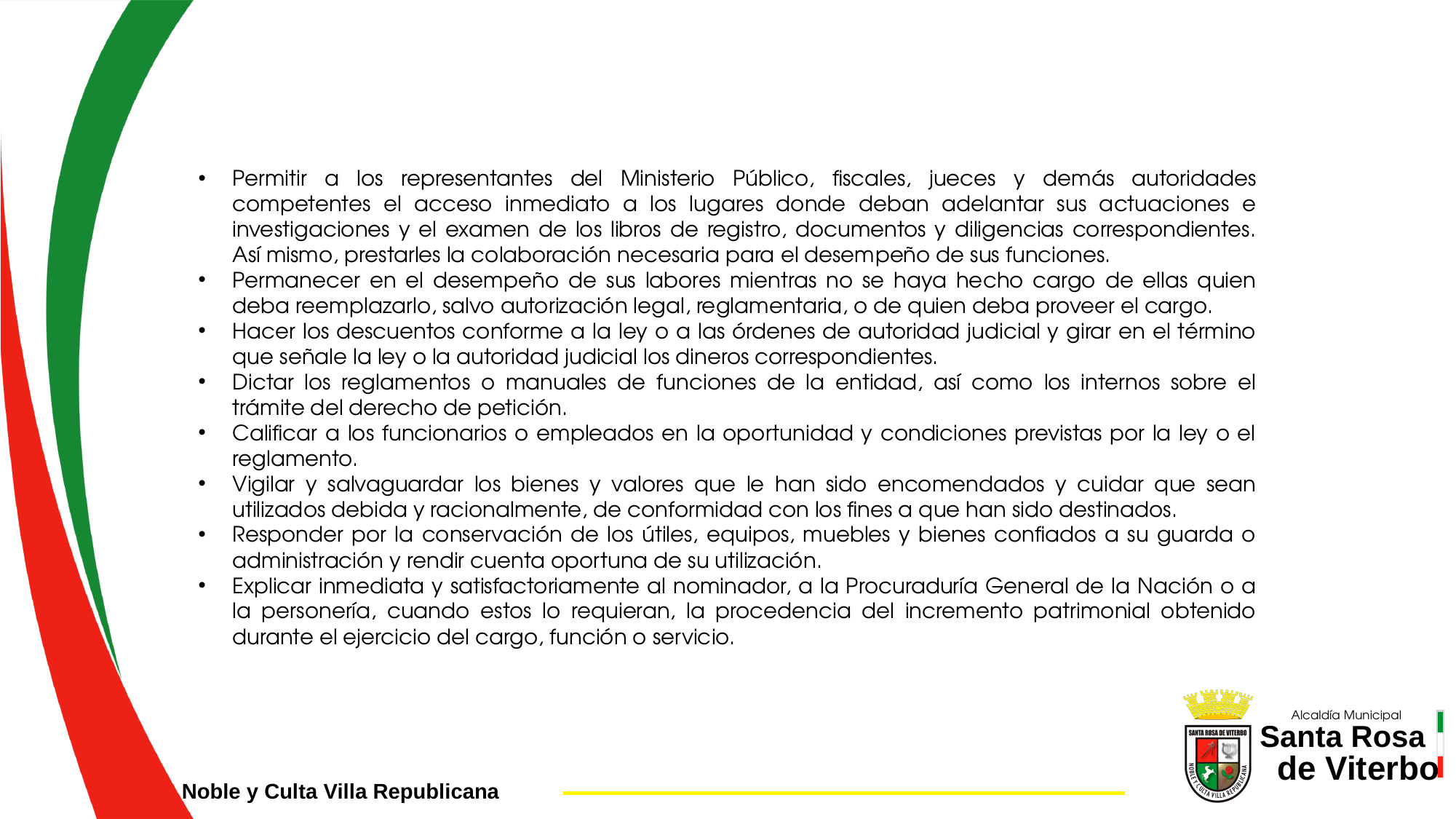

Permitir a los representantes del Ministerio Público, fiscales, jueces y demás autoridades competentes el acceso inmediato a los lugares donde deban adelantar sus actuaciones e investigaciones y el examen de los libros de registro, documentos y diligencias correspondientes. Así mismo, prestarles la colaboración necesaria para el desempeño de sus funciones.
Permanecer en el desempeño de sus labores mientras no se haya hecho cargo de ellas quien deba reemplazarlo, salvo autorización legal, reglamentaria, o de quien deba proveer el cargo.
Hacer los descuentos conforme a la ley o a las órdenes de autoridad judicial y girar en el término que señale la ley o la autoridad judicial los dineros correspondientes.
Dictar los reglamentos o manuales de funciones de la entidad, así como los internos sobre el trámite del derecho de petición.
Calificar a los funcionarios o empleados en la oportunidad y condiciones previstas por la ley o el reglamento.
Vigilar y salvaguardar los bienes y valores que le han sido encomendados y cuidar que sean utilizados debida y racionalmente, de conformidad con los fines a que han sido destinados.
Responder por la conservación de los útiles, equipos, muebles y bienes confiados a su guarda o administración y rendir cuenta oportuna de su utilización.
Explicar inmediata y satisfactoriamente al nominador, a la Procuraduría General de la Nación o a la personería, cuando estos lo requieran, la procedencia del incremento patrimonial obtenido durante el ejercicio del cargo, función o servicio.